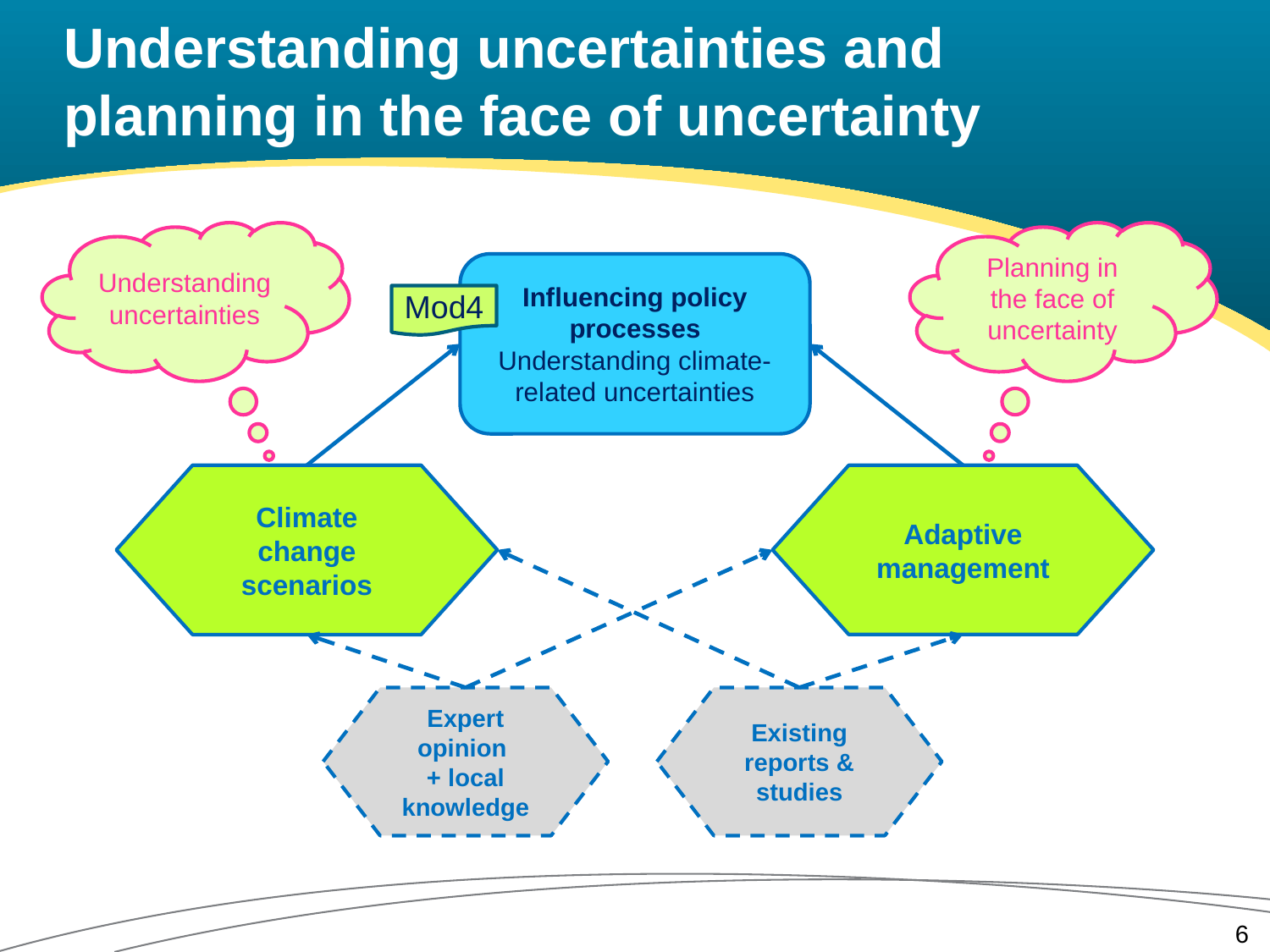

# Understanding uncertainties and planning in the face of uncertainty
Understanding uncertainties
Planning in the face of uncertainty
Influencing policy processes
Understanding climate-related uncertainties
Mod4
Climate change scenarios
Adaptive management
Expert opinion
+ local knowledge
Existing reports & studies
6